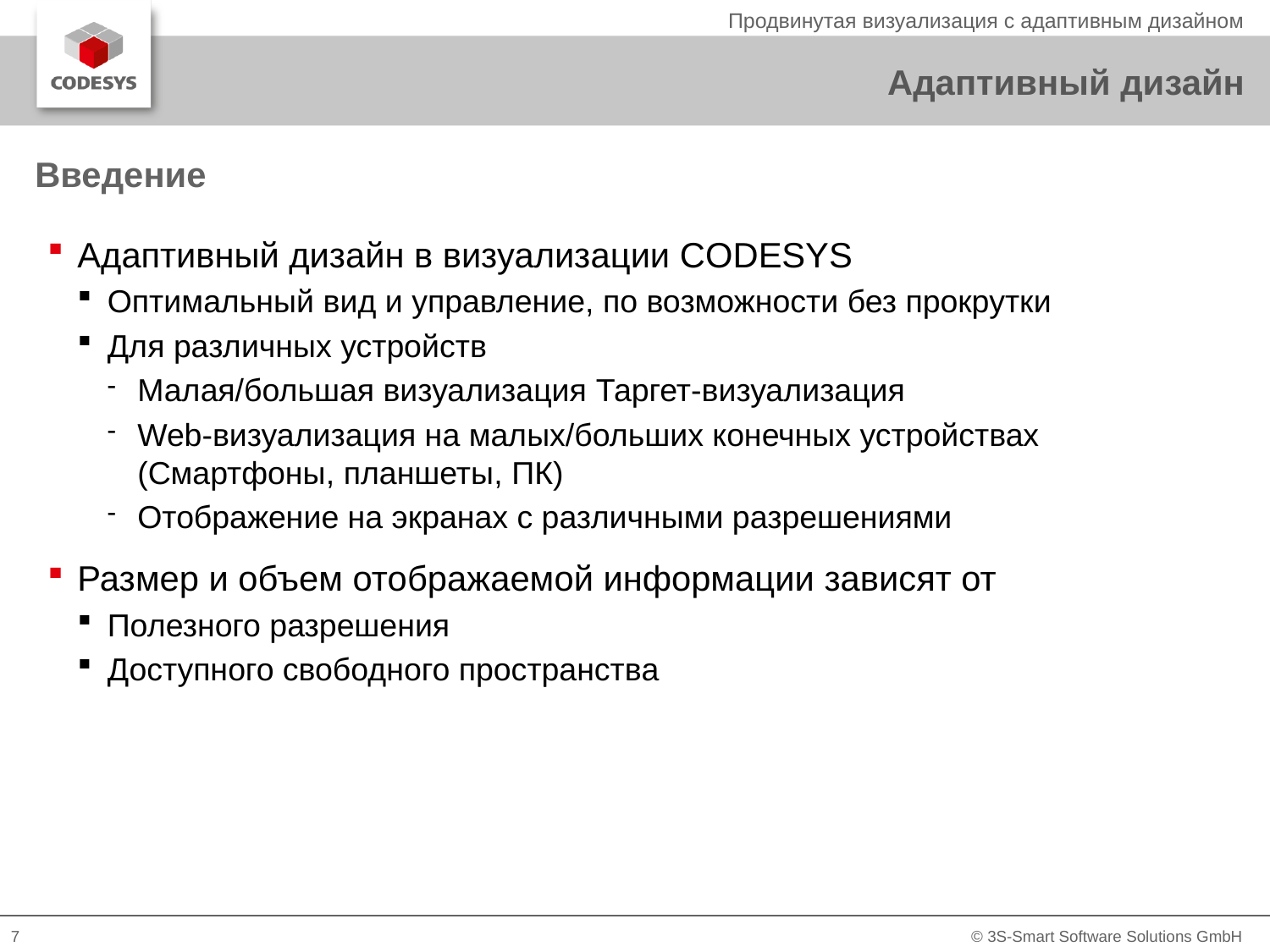

# Адаптивный дизайн
Введение
Адаптивный дизайн в визуализации CODESYS
Оптимальный вид и управление, по возможности без прокрутки
Для различных устройств
Малая/большая визуализация Таргет-визуализация
Web-визуализация на малых/больших конечных устройствах
(Смартфоны, планшеты, ПК)
Отображение на экранах с различными разрешениями
Размер и объем отображаемой информации зависят от
Полезного разрешения
Доступного свободного пространства